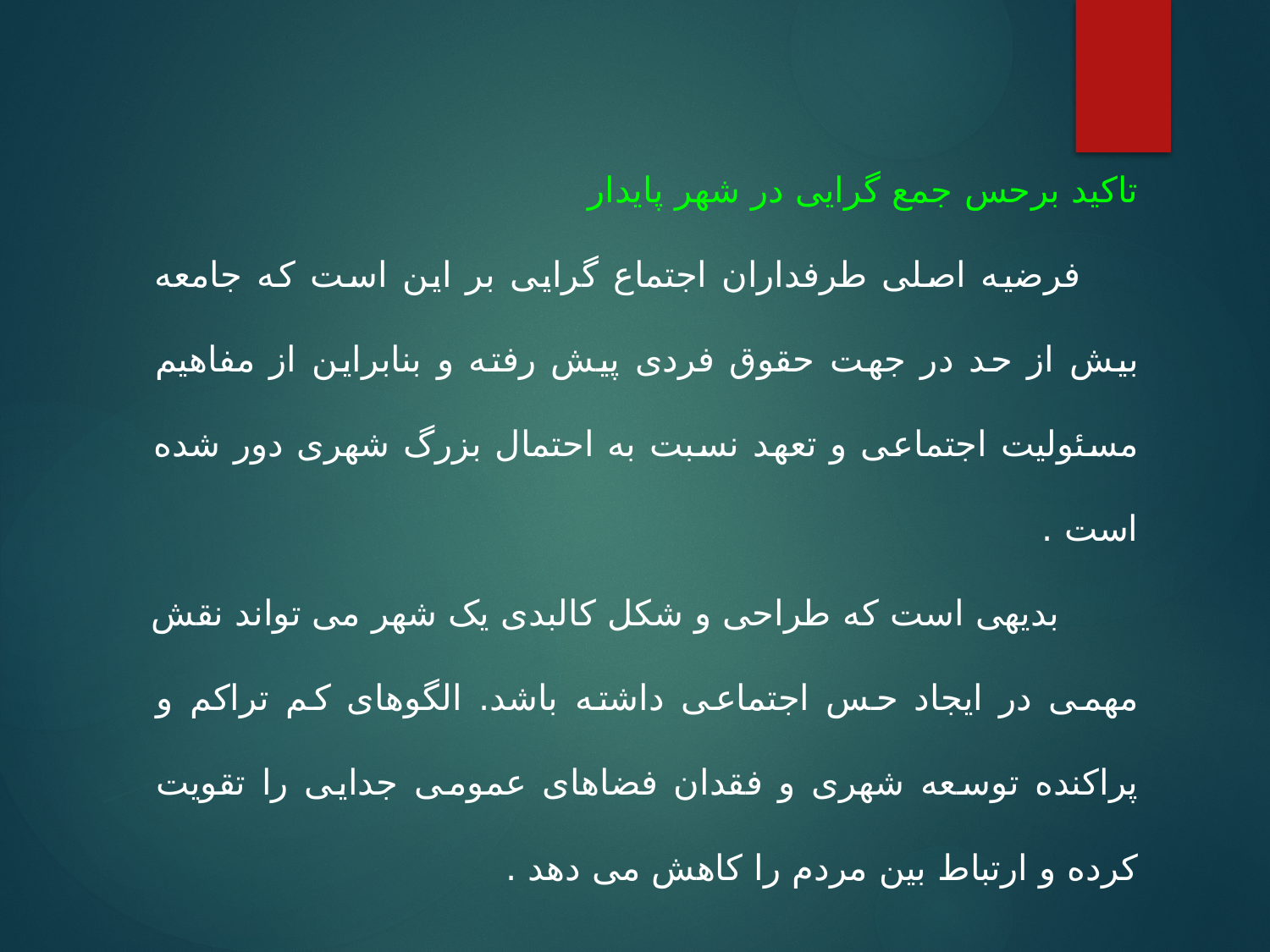

تاکید برحس جمع گرایی در شهر پایدار
    فرضیه اصلی طرفداران اجتماع گرایی بر این است که جامعه بیش از حد در جهت حقوق فردی پیش رفته و بنابراین از مفاهیم مسئولیت اجتماعی و تعهد نسبت به احتمال بزرگ شهری دور شده است .
       بدیهی است که طراحی و شکل کالبدی یک شهر می تواند نقش مهمی در ایجاد حس اجتماعی داشته باشد. الگوهای کم تراکم و پراکنده توسعه شهری و فقدان فضاهای عمومی جدایی را تقویت کرده و ارتباط بین مردم را کاهش می دهد .